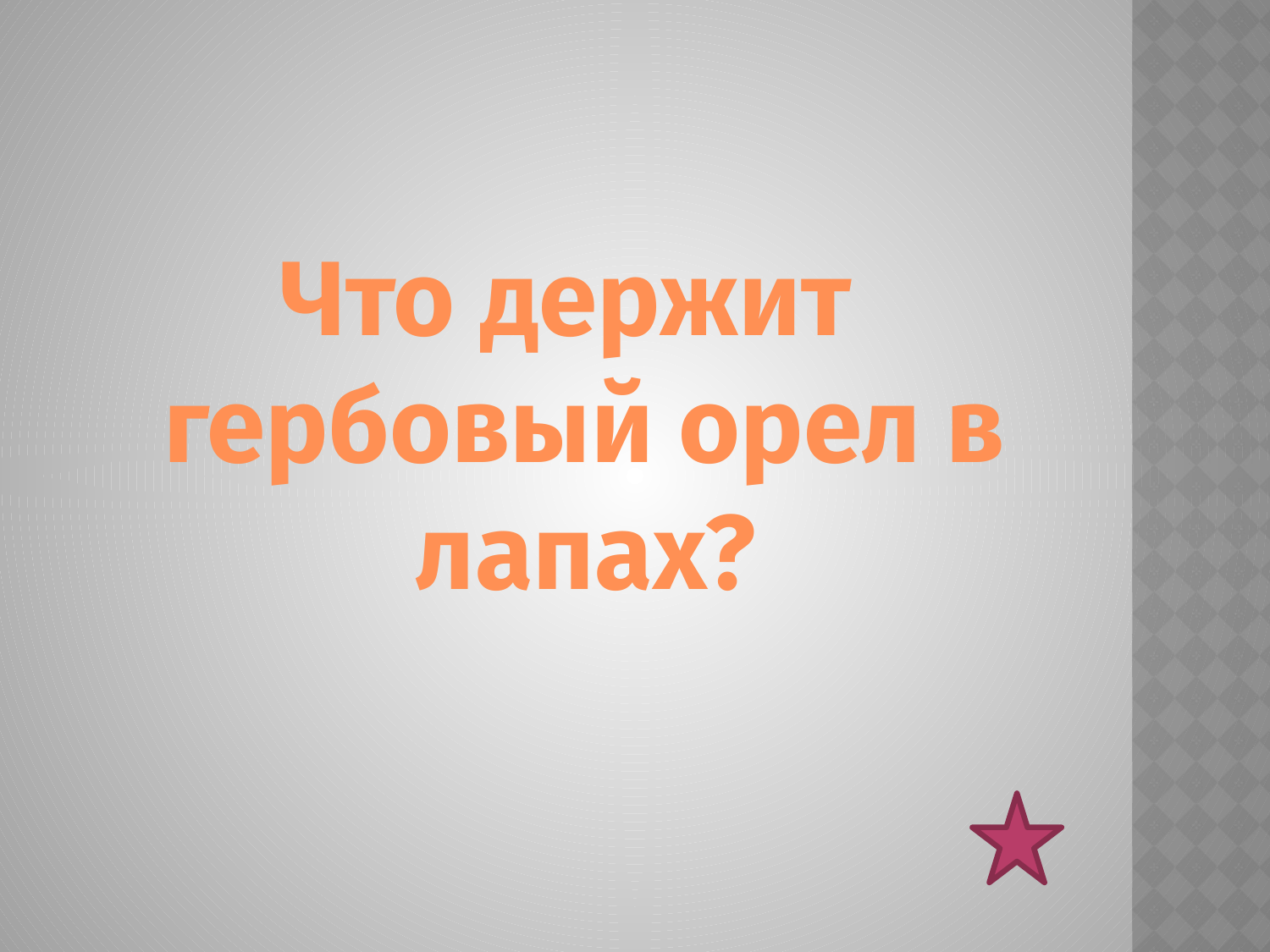

#
Что держит гербовый орел в лапах?